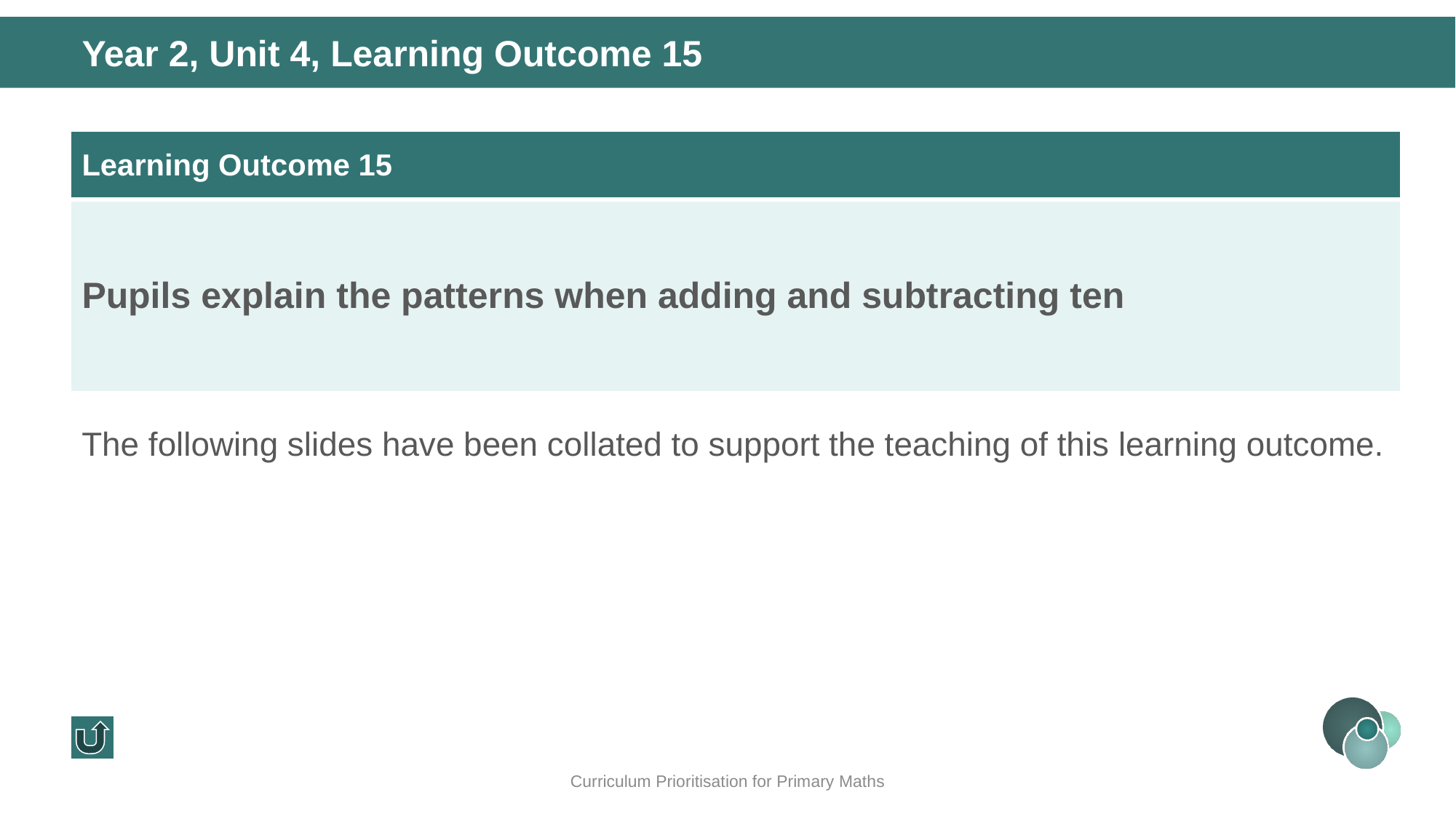

Year 2, Unit 4, Learning Outcome 15
| Learning Outcome 15 |
| --- |
| Pupils explain the patterns when adding and subtracting ten |
The following slides have been collated to support the teaching of this learning outcome.

Curriculum Prioritisation for Primary Maths